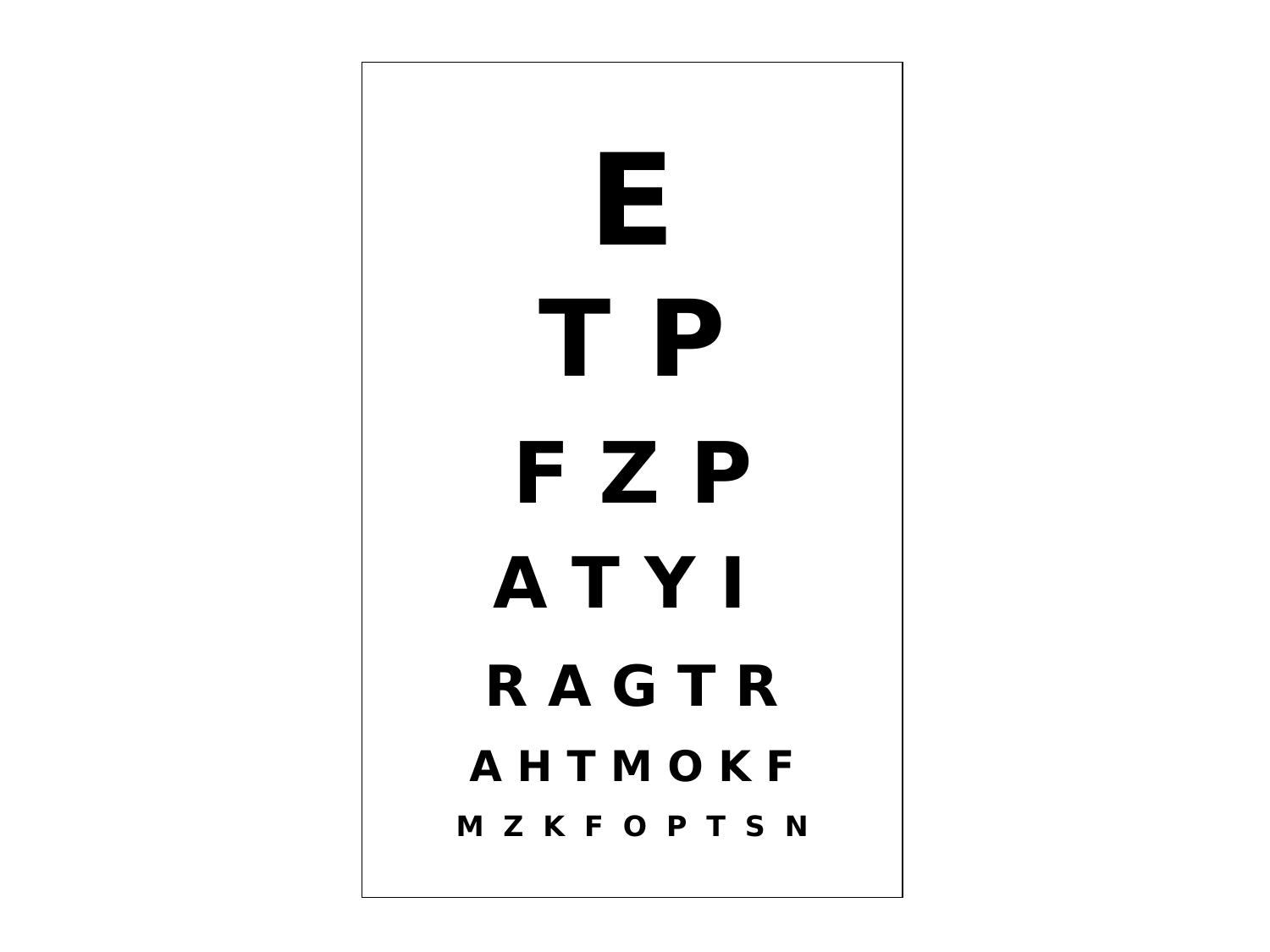

E
T P
F Z P
A T Y I
R A G T R
A H T M O K F
M  Z  K  F  O  P  T  S  N